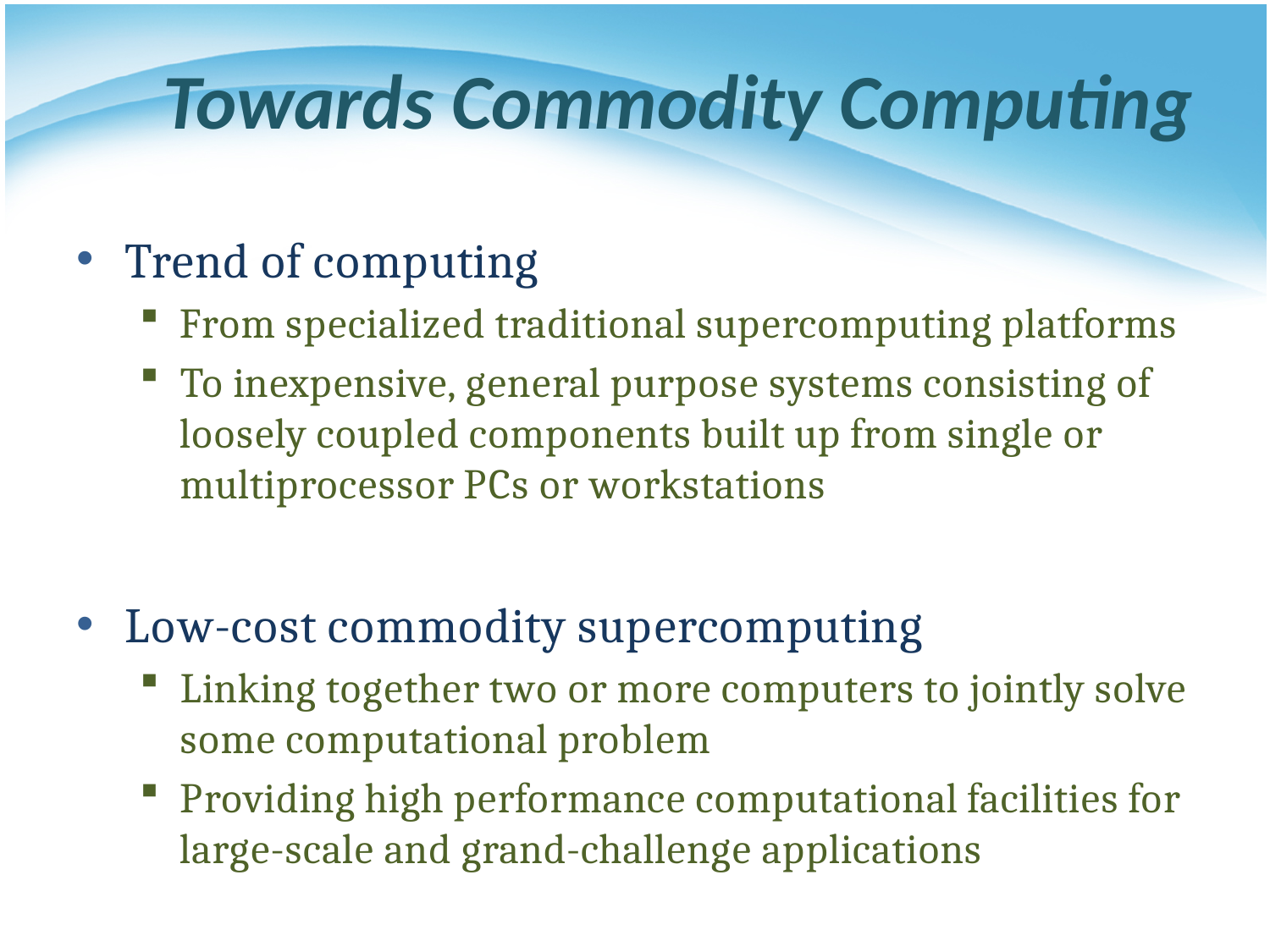

# Towards Commodity Computing
Trend of computing
From specialized traditional supercomputing platforms
To inexpensive, general purpose systems consisting of loosely coupled components built up from single or multiprocessor PCs or workstations

Low-cost commodity supercomputing
Linking together two or more computers to jointly solve some computational problem
Providing high performance computational facilities for large-scale and grand-challenge applications